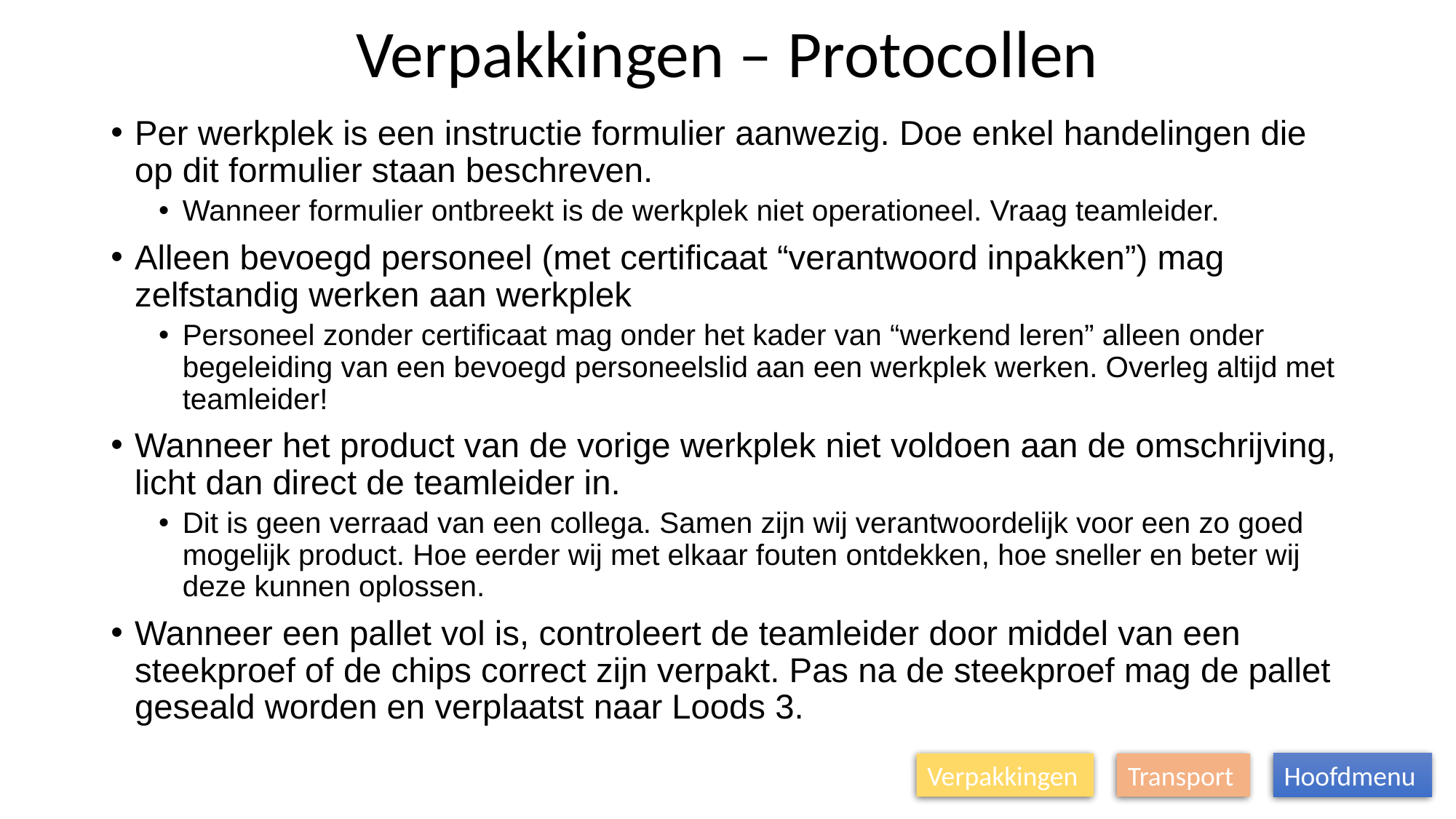

# Verpakkingen – Protocollen
Per werkplek is een instructie formulier aanwezig. Doe enkel handelingen die op dit formulier staan beschreven.
Wanneer formulier ontbreekt is de werkplek niet operationeel. Vraag teamleider.
Alleen bevoegd personeel (met certificaat “verantwoord inpakken”) mag zelfstandig werken aan werkplek
Personeel zonder certificaat mag onder het kader van “werkend leren” alleen onder begeleiding van een bevoegd personeelslid aan een werkplek werken. Overleg altijd met teamleider!
Wanneer het product van de vorige werkplek niet voldoen aan de omschrijving, licht dan direct de teamleider in.
Dit is geen verraad van een collega. Samen zijn wij verantwoordelijk voor een zo goed mogelijk product. Hoe eerder wij met elkaar fouten ontdekken, hoe sneller en beter wij deze kunnen oplossen.
Wanneer een pallet vol is, controleert de teamleider door middel van een steekproef of de chips correct zijn verpakt. Pas na de steekproef mag de pallet geseald worden en verplaatst naar Loods 3.
Verpakkingen
Transport
Hoofdmenu